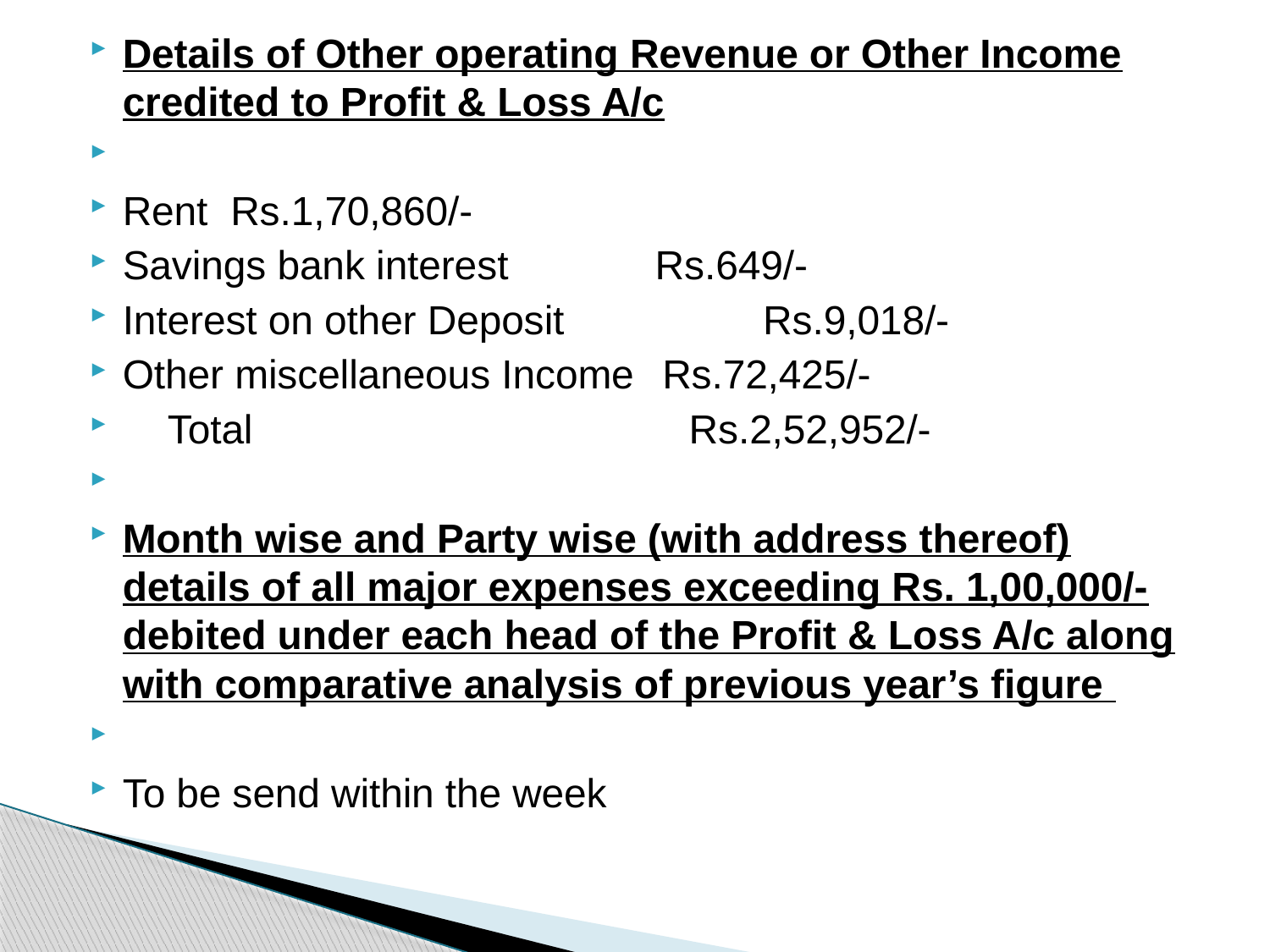

Details of Other operating Revenue or Other Income credited to Profit & Loss A/c

Rent 					Rs.1,70,860/-
Savings bank interest		         Rs.649/-
Interest on other Deposit 	         Rs.9,018/-
Other miscellaneous Income	Rs.72,425/-
    Total                                       Rs.2,52,952/-

Month wise and Party wise (with address thereof) details of all major expenses exceeding Rs. 1,00,000/- debited under each head of the Profit & Loss A/c along with comparative analysis of previous year’s figure

To be send within the week